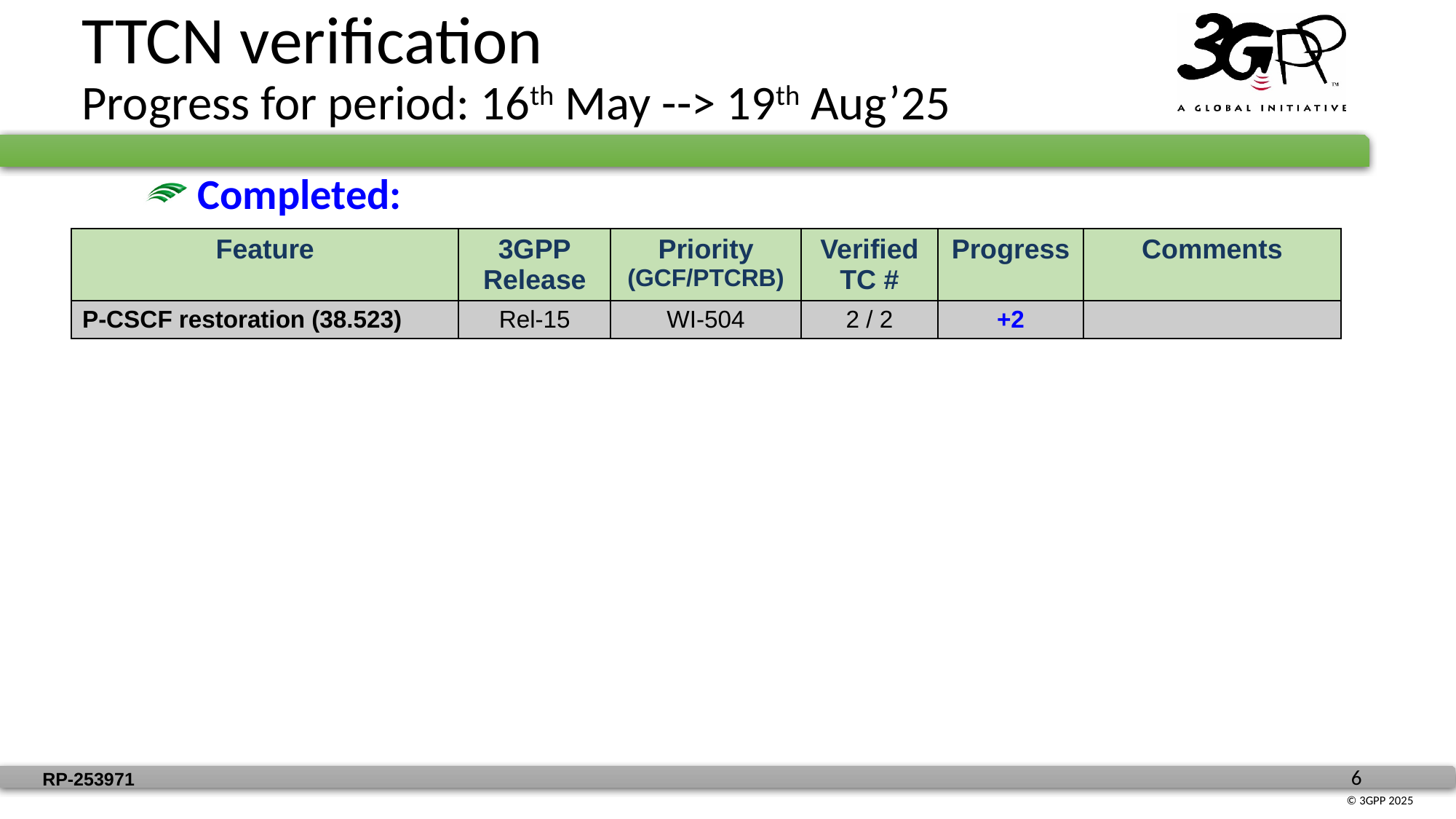

# TTCN verification Progress for period: 16th May --> 19th Aug’25
 Completed:

| Feature | 3GPP Release | Priority (GCF/PTCRB) | Verified TC # | Progress | Comments |
| --- | --- | --- | --- | --- | --- |
| P-CSCF restoration (38.523) | Rel-15 | WI-504 | 2 / 2 | +2 |  |